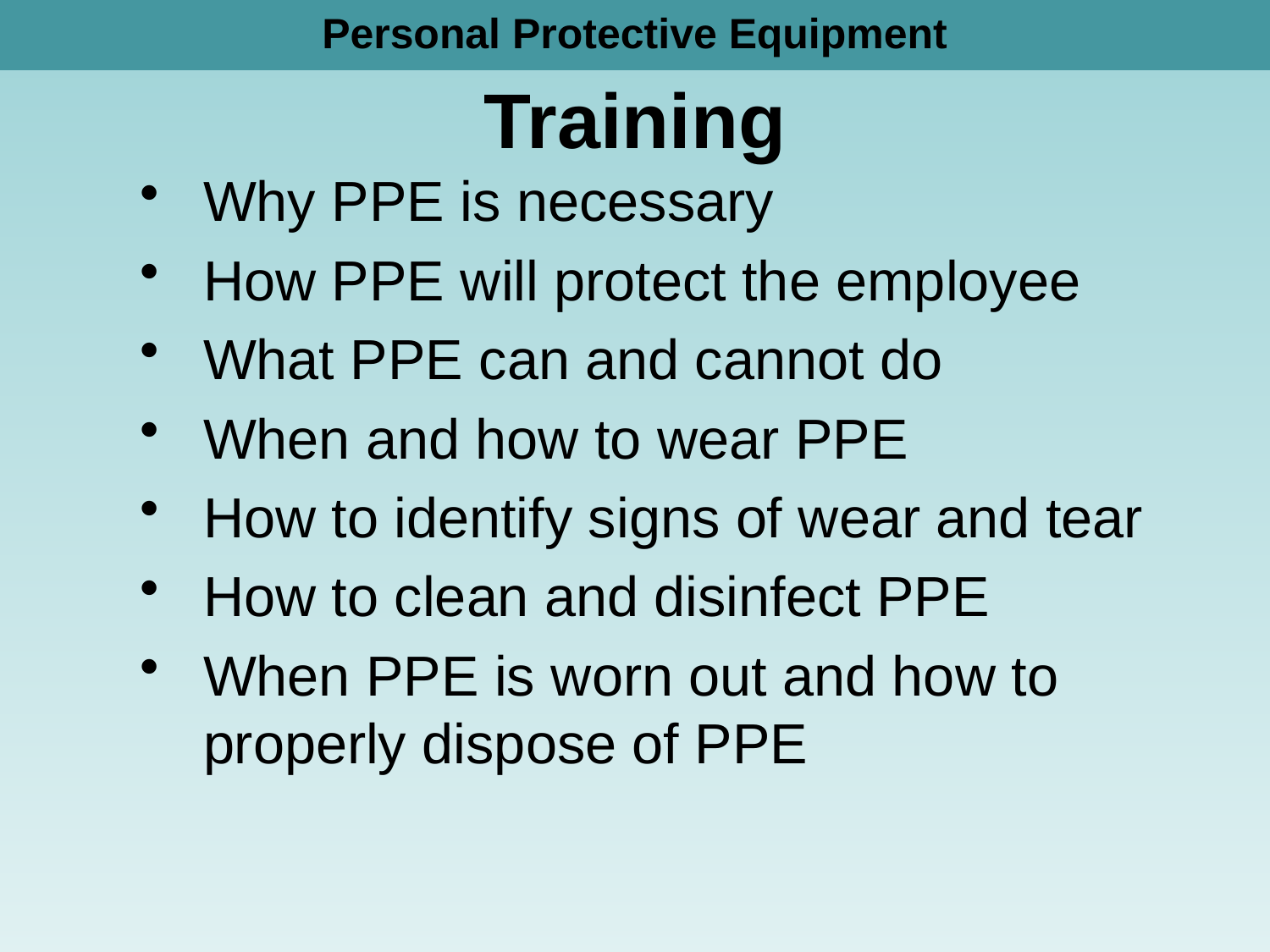

Personal Protective Equipment
# Training
Why PPE is necessary
How PPE will protect the employee
What PPE can and cannot do
When and how to wear PPE
How to identify signs of wear and tear
How to clean and disinfect PPE
When PPE is worn out and how to properly dispose of PPE